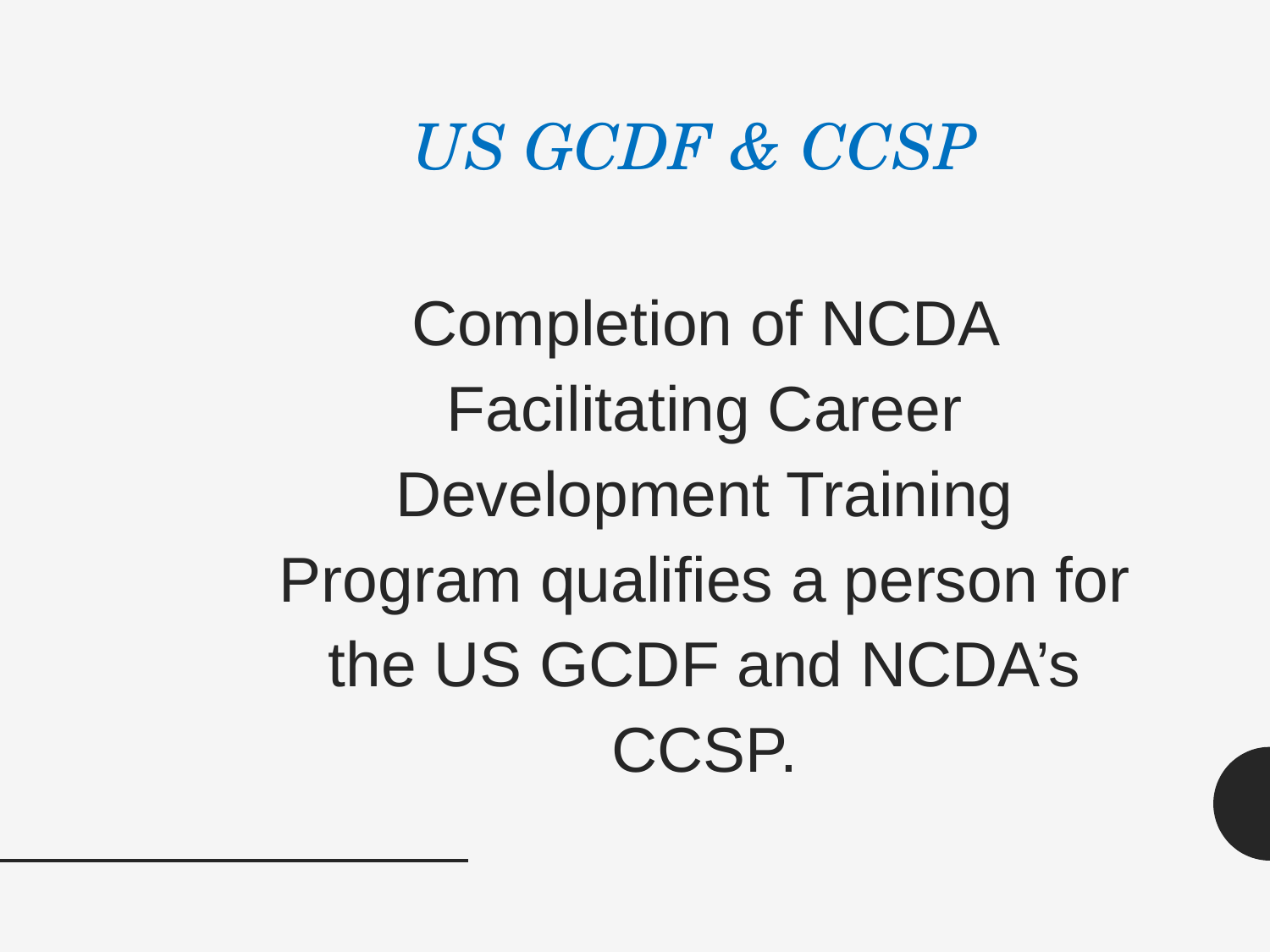

# US GCDF & CCSP
Completion of NCDA Facilitating Career Development Training Program qualifies a person for the US GCDF and NCDA’s CCSP.